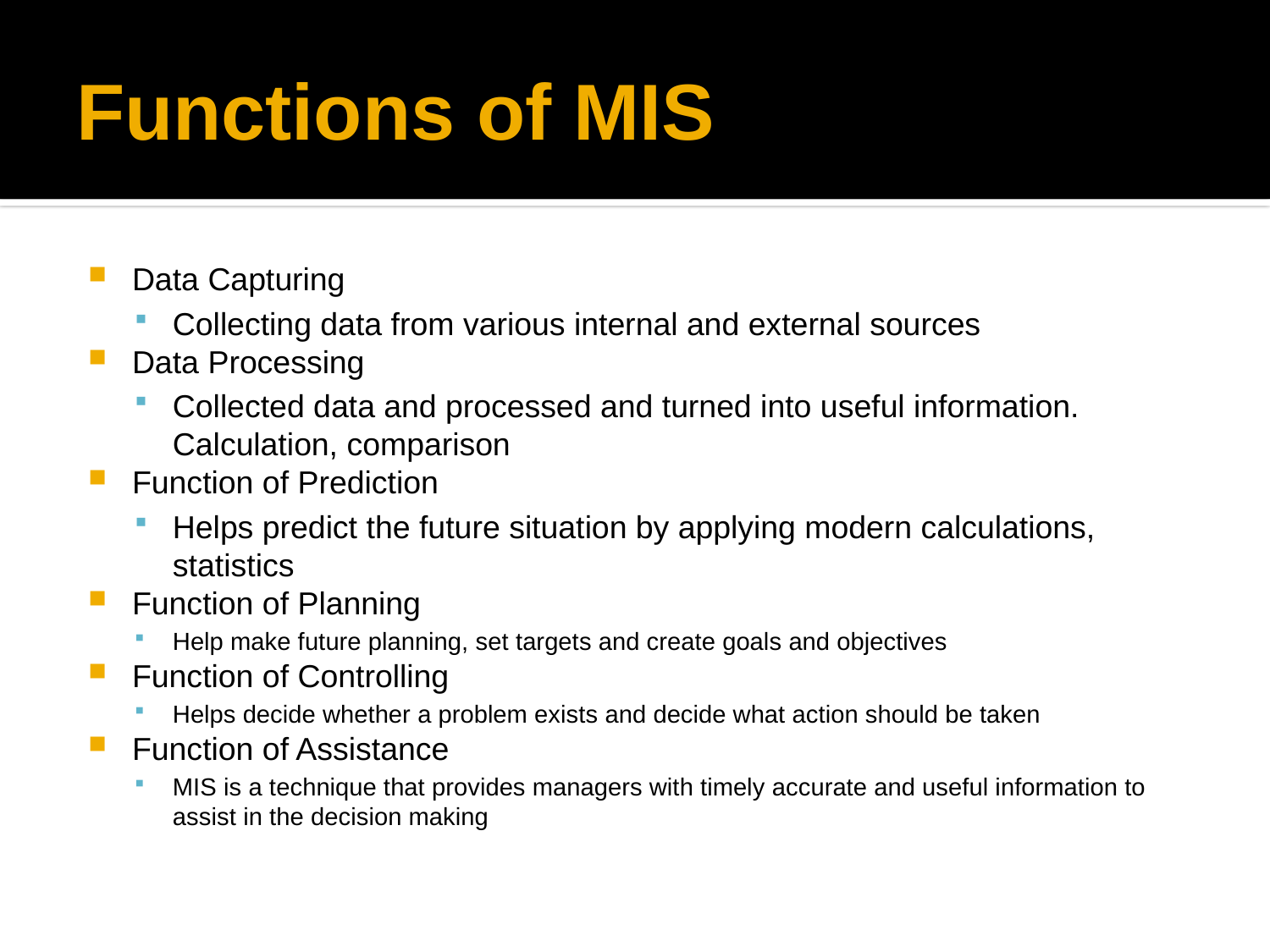

# Functions of MIS
Data Capturing
Collecting data from various internal and external sources
Data Processing
Collected data and processed and turned into useful information. Calculation, comparison
Function of Prediction
Helps predict the future situation by applying modern calculations, statistics
Function of Planning
Help make future planning, set targets and create goals and objectives
Function of Controlling
Helps decide whether a problem exists and decide what action should be taken
Function of Assistance
MIS is a technique that provides managers with timely accurate and useful information to assist in the decision making